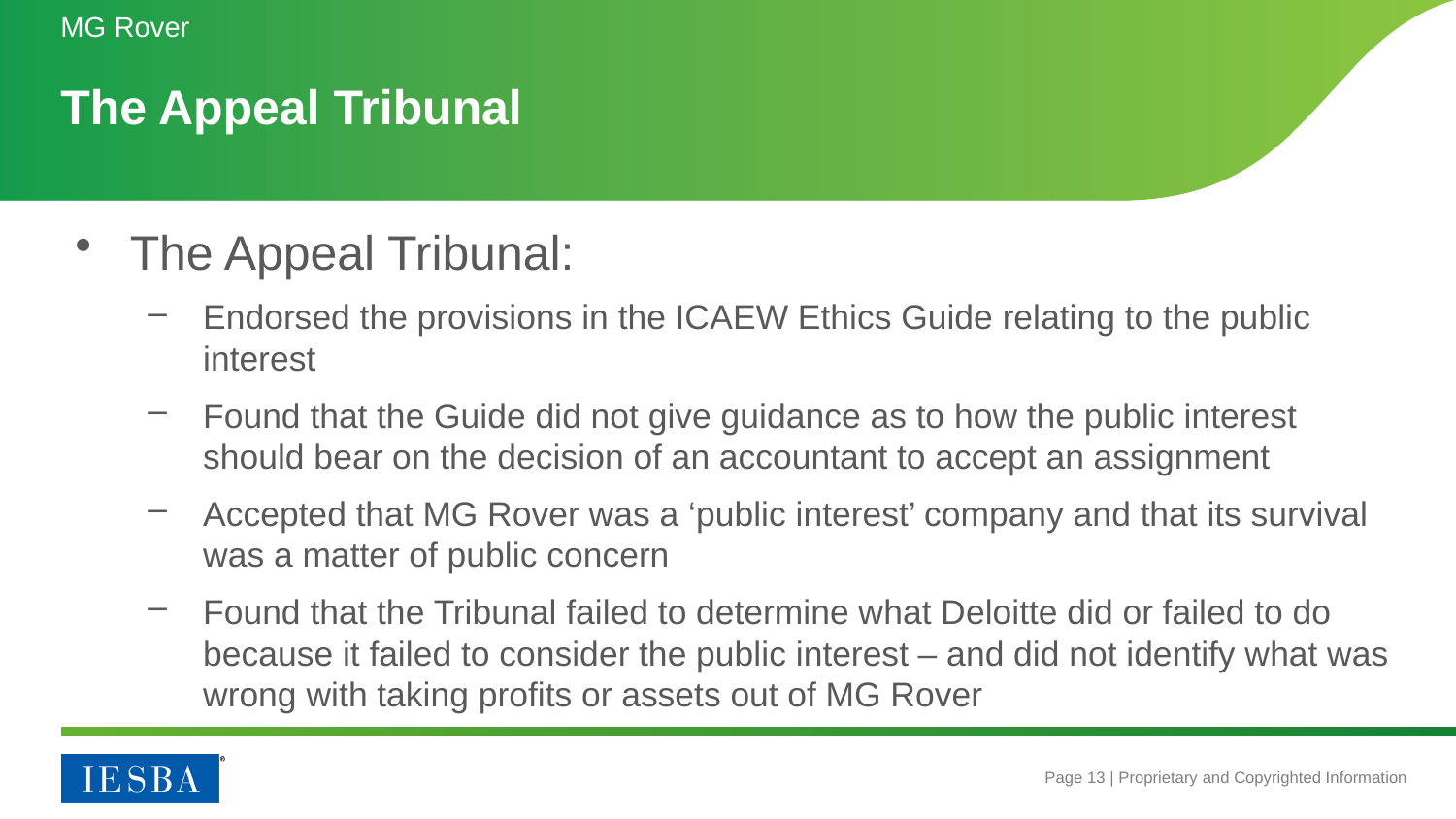

MG Rover
# The Appeal Tribunal
The Appeal Tribunal:
Endorsed the provisions in the ICAEW Ethics Guide relating to the public interest
Found that the Guide did not give guidance as to how the public interest should bear on the decision of an accountant to accept an assignment
Accepted that MG Rover was a ‘public interest’ company and that its survival was a matter of public concern
Found that the Tribunal failed to determine what Deloitte did or failed to do because it failed to consider the public interest – and did not identify what was wrong with taking profits or assets out of MG Rover